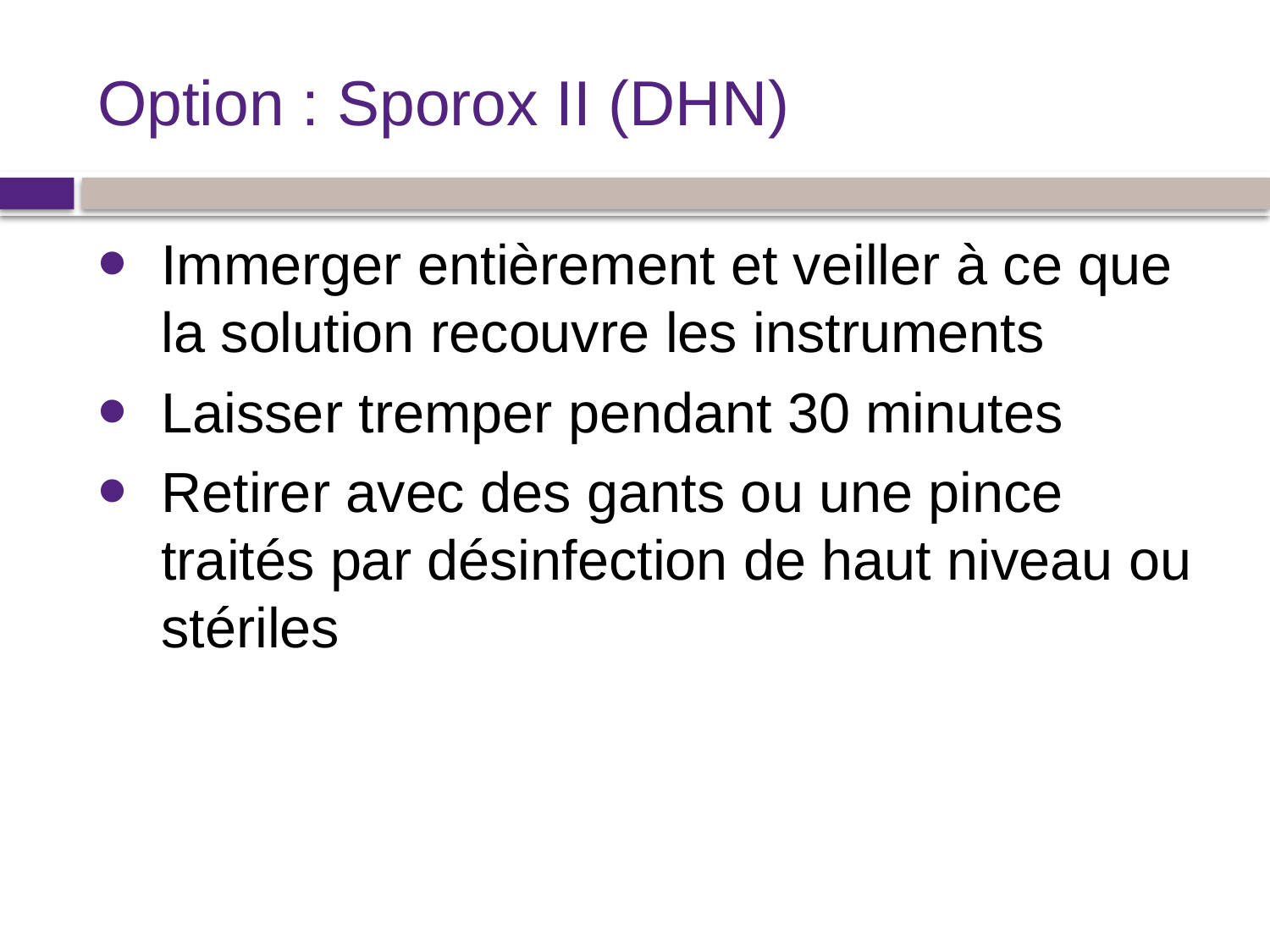

# Option : Sporox II (DHN)
Immerger entièrement et veiller à ce que la solution recouvre les instruments
Laisser tremper pendant 30 minutes
Retirer avec des gants ou une pince traités par désinfection de haut niveau ou stériles